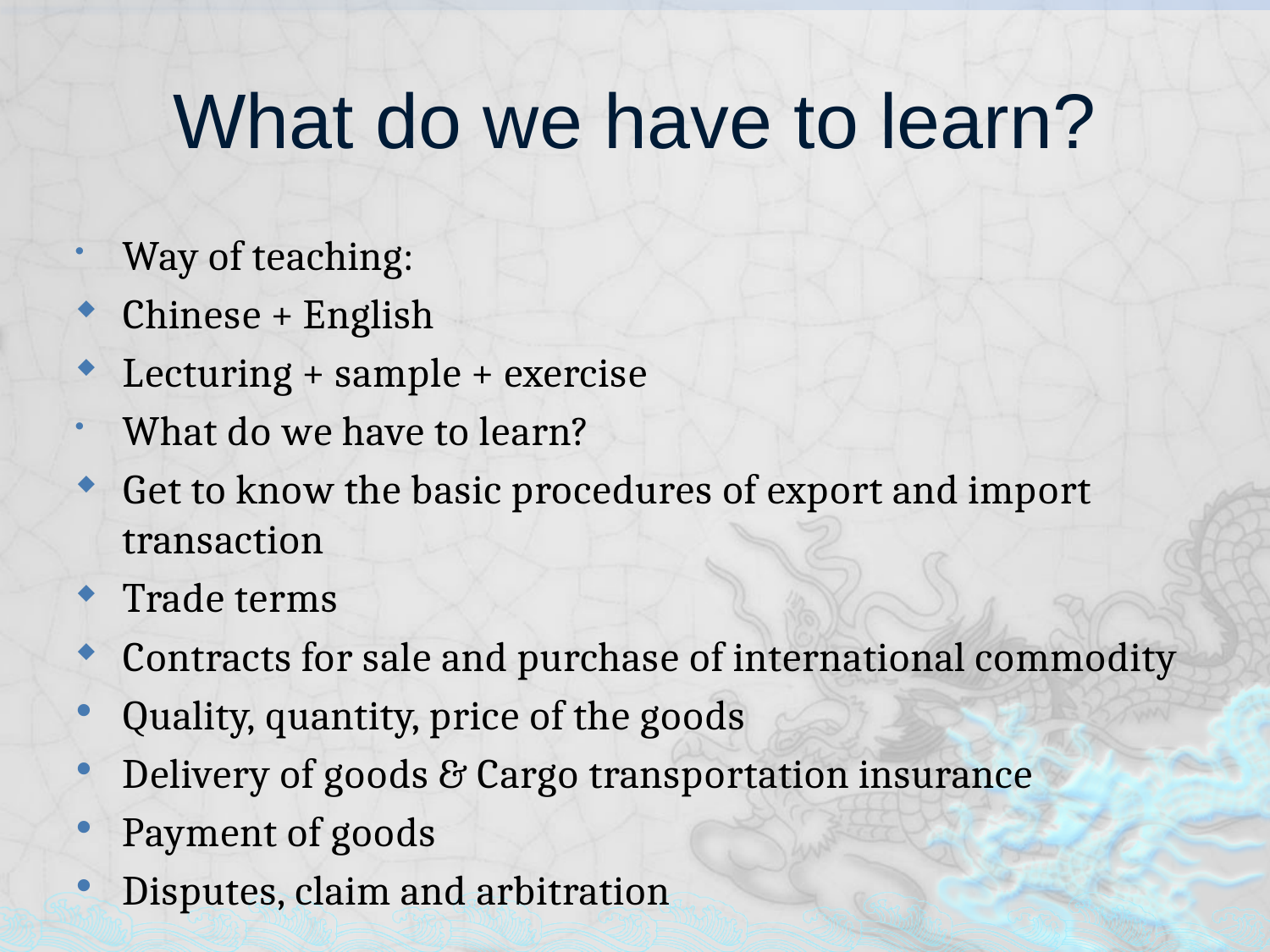

# What do we have to learn?
Way of teaching:
Chinese + English
Lecturing + sample + exercise
What do we have to learn?
Get to know the basic procedures of export and import transaction
Trade terms
Contracts for sale and purchase of international commodity
Quality, quantity, price of the goods
Delivery of goods & Cargo transportation insurance
Payment of goods
Disputes, claim and arbitration